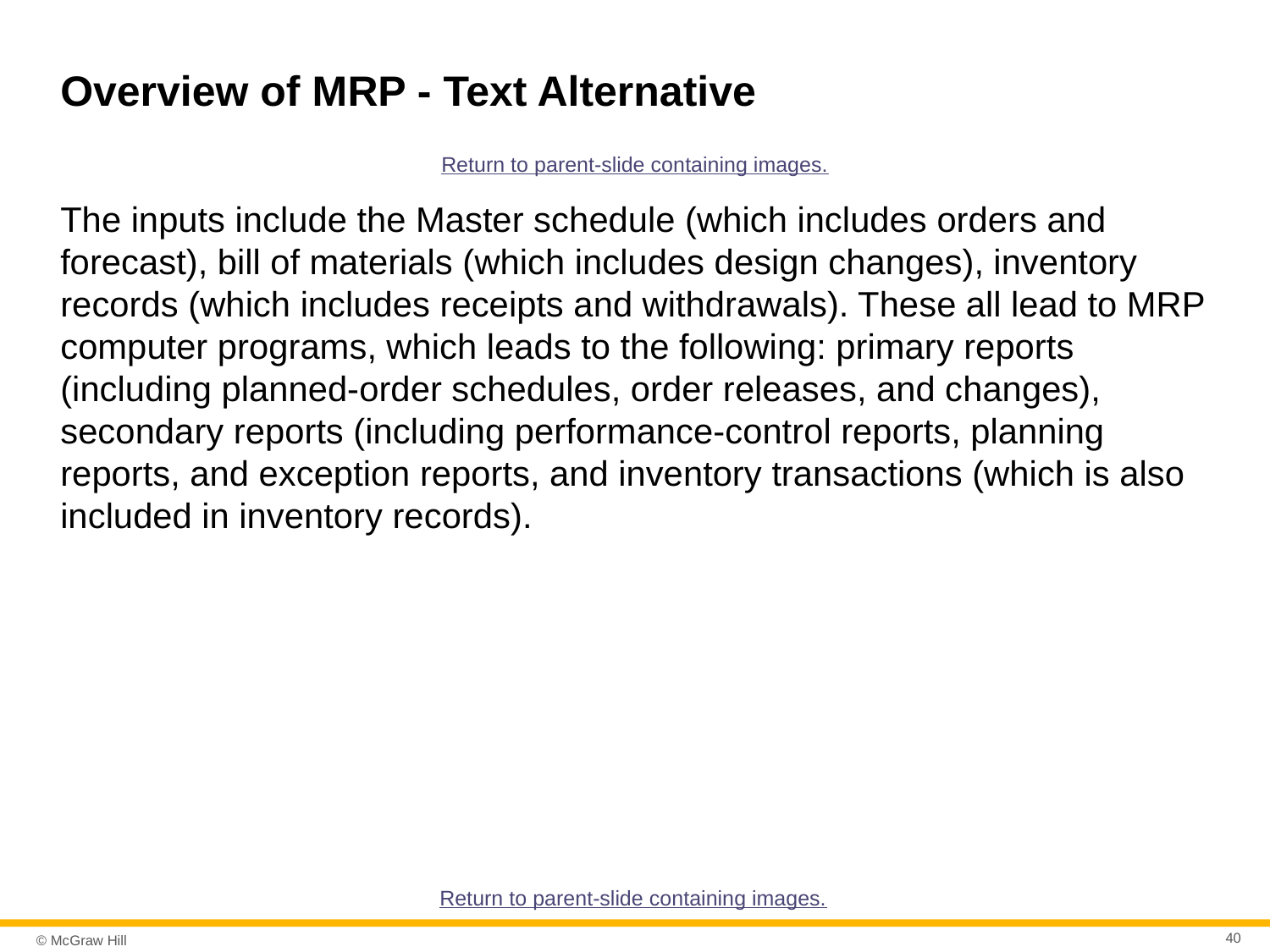

# Overview of MRP - Text Alternative
Return to parent-slide containing images.
The inputs include the Master schedule (which includes orders and forecast), bill of materials (which includes design changes), inventory records (which includes receipts and withdrawals). These all lead to MRP computer programs, which leads to the following: primary reports (including planned-order schedules, order releases, and changes), secondary reports (including performance-control reports, planning reports, and exception reports, and inventory transactions (which is also included in inventory records).
Return to parent-slide containing images.